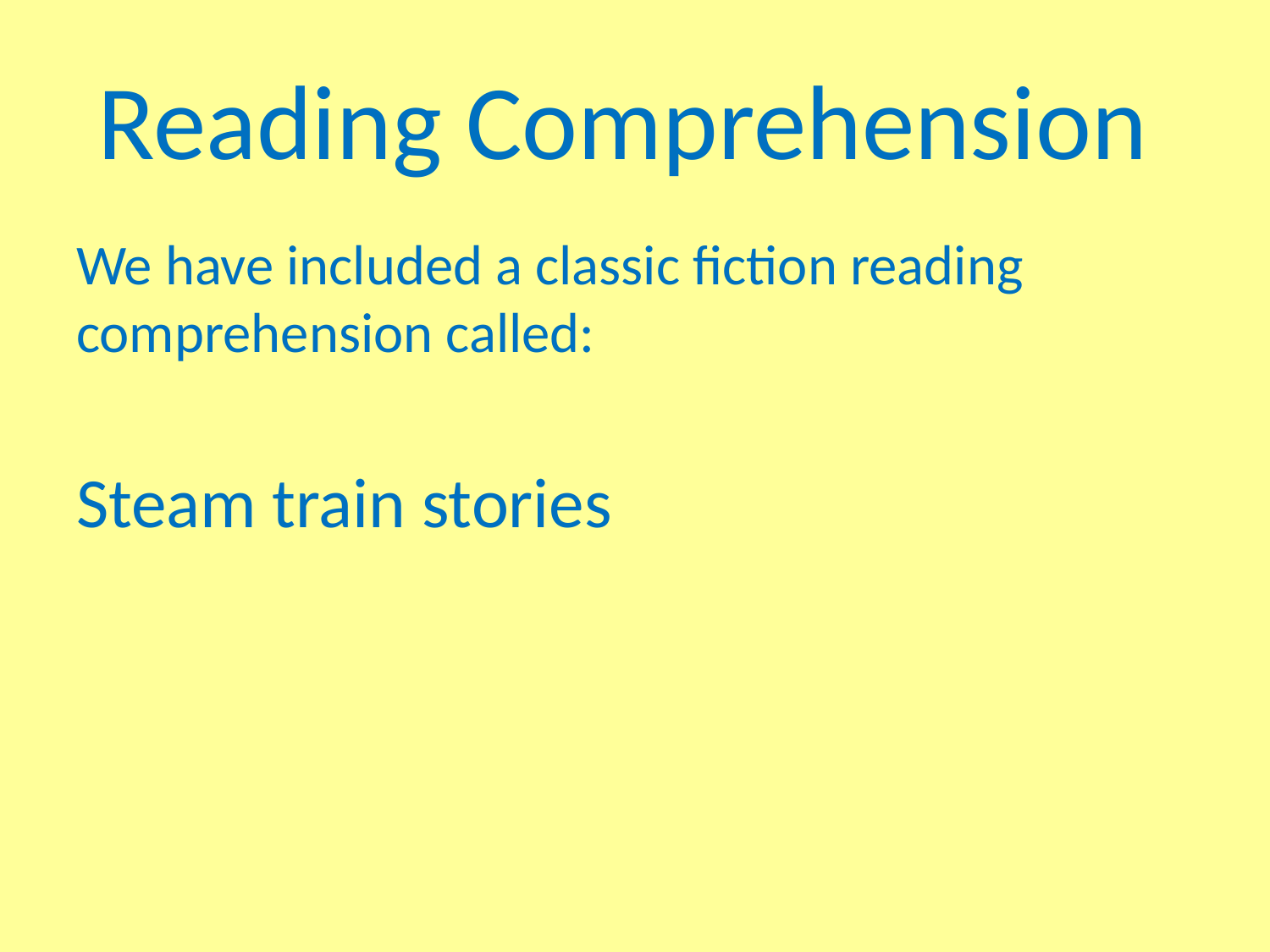

# Reading Comprehension
We have included a classic fiction reading comprehension called:

Steam train stories